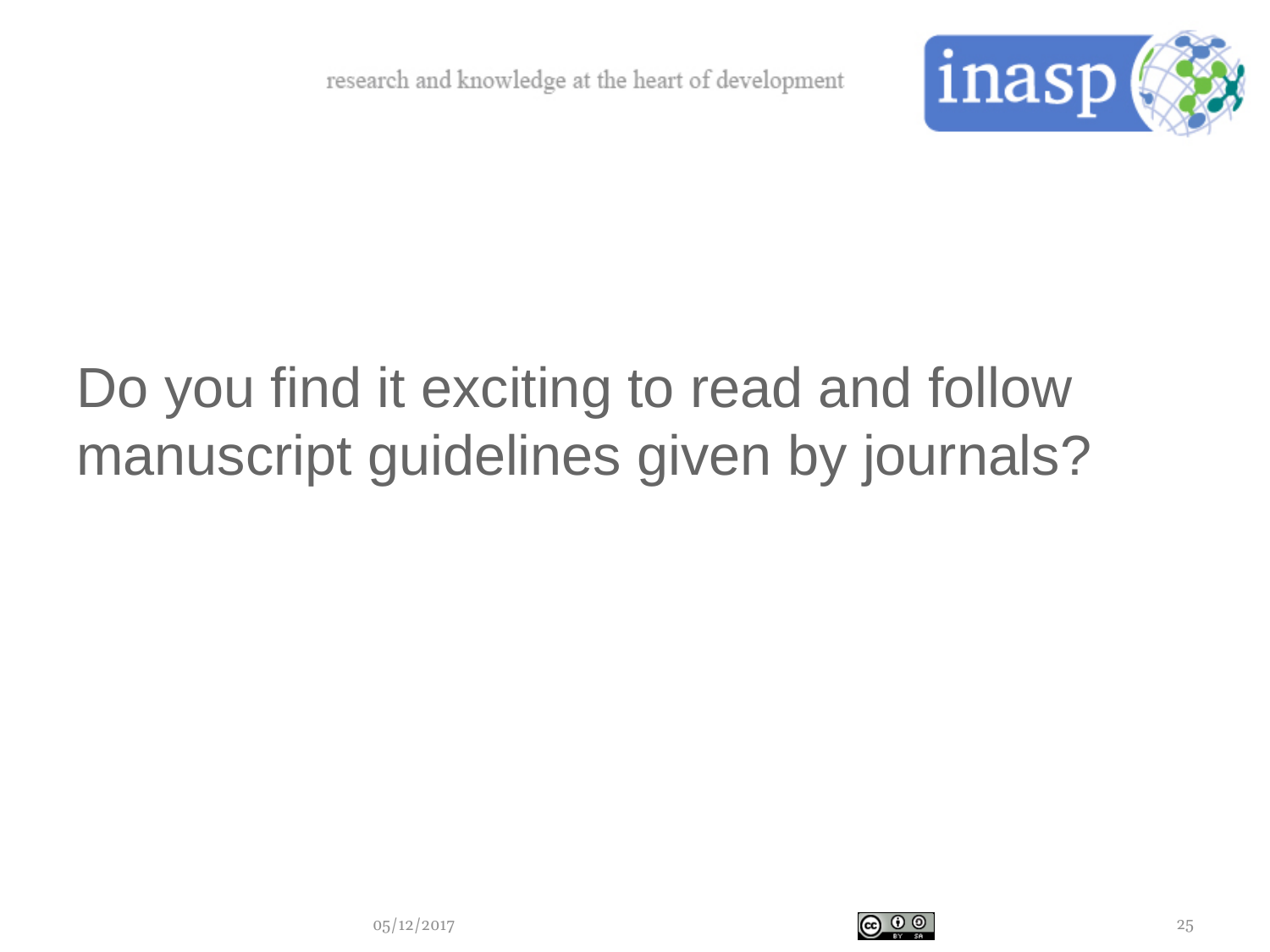

#

Do you find it exciting to read and follow manuscript guidelines given by journals?
05/12/2017

25